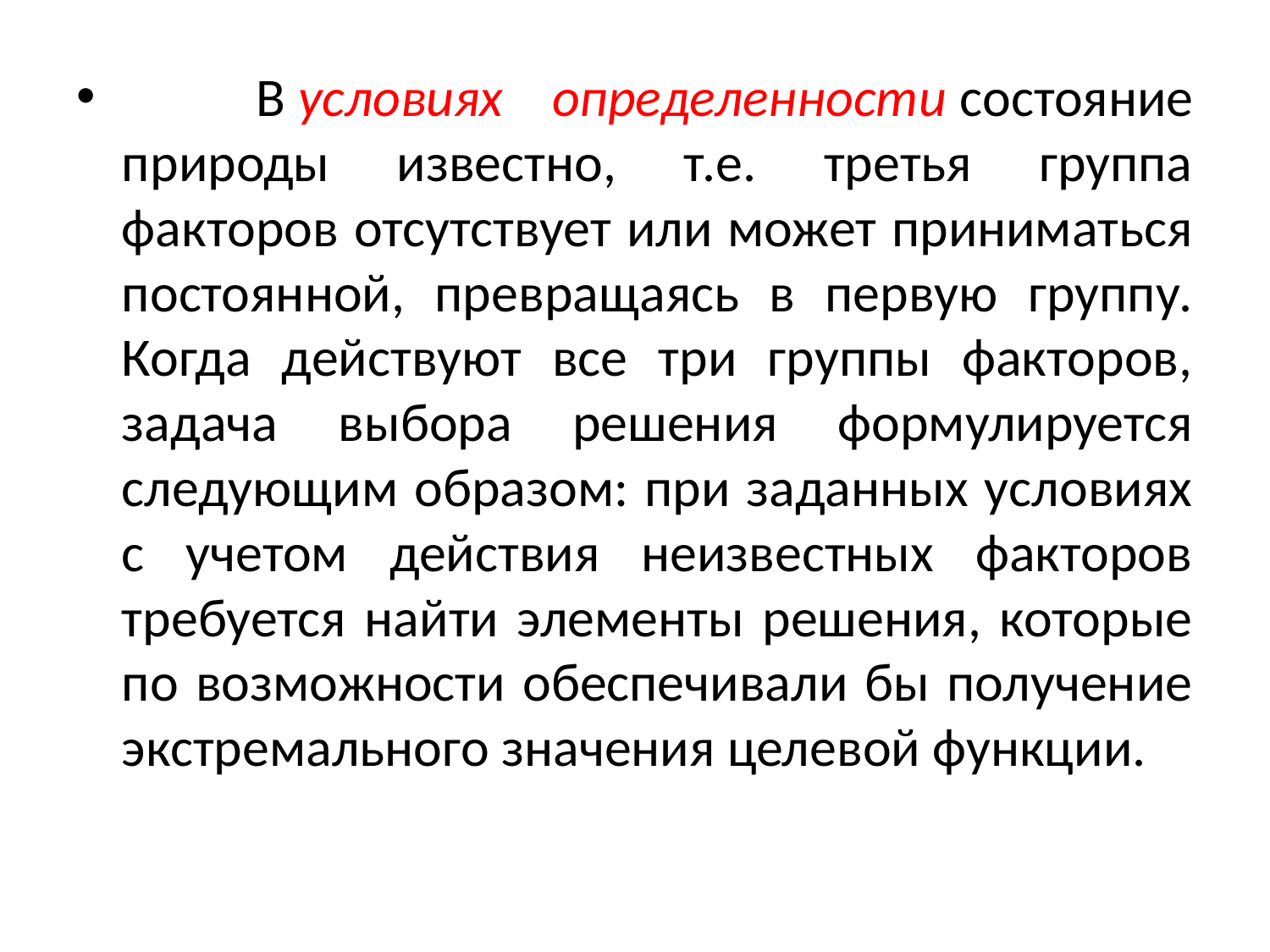

В условиях определенности состояние природы известно, т.е. третья группа факторов отсутствует или может приниматься постоянной, превращаясь в первую группу. Когда действуют все три группы факторов, задача выбора решения формулируется следующим образом: при заданных условиях с учетом действия неизвестных факторов требуется найти элементы решения, которые по возможности обеспечивали бы получение экстремального значения целевой функции.